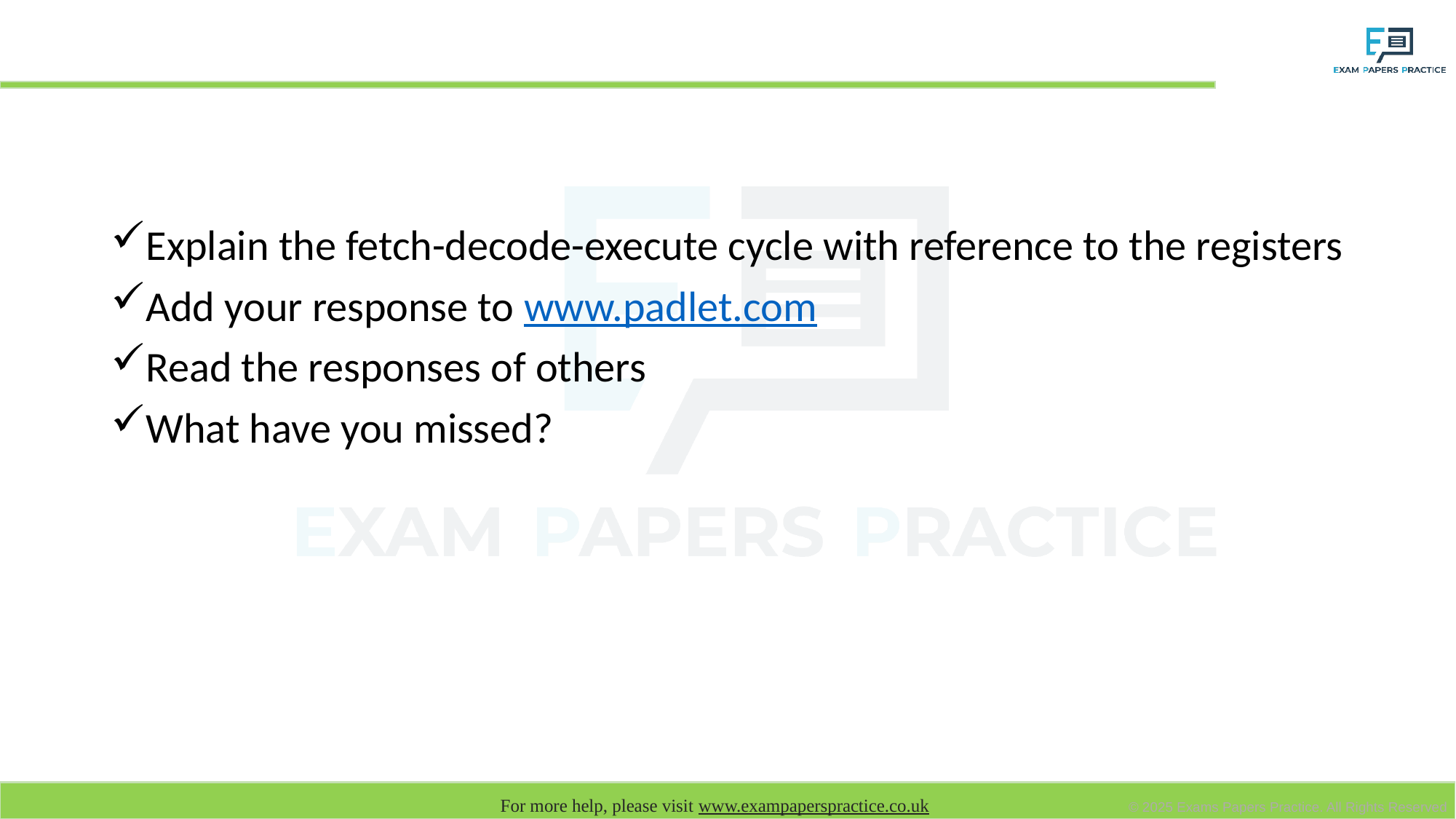

# Starter
Explain the fetch-decode-execute cycle with reference to the registers
Add your response to www.padlet.com
Read the responses of others
What have you missed?